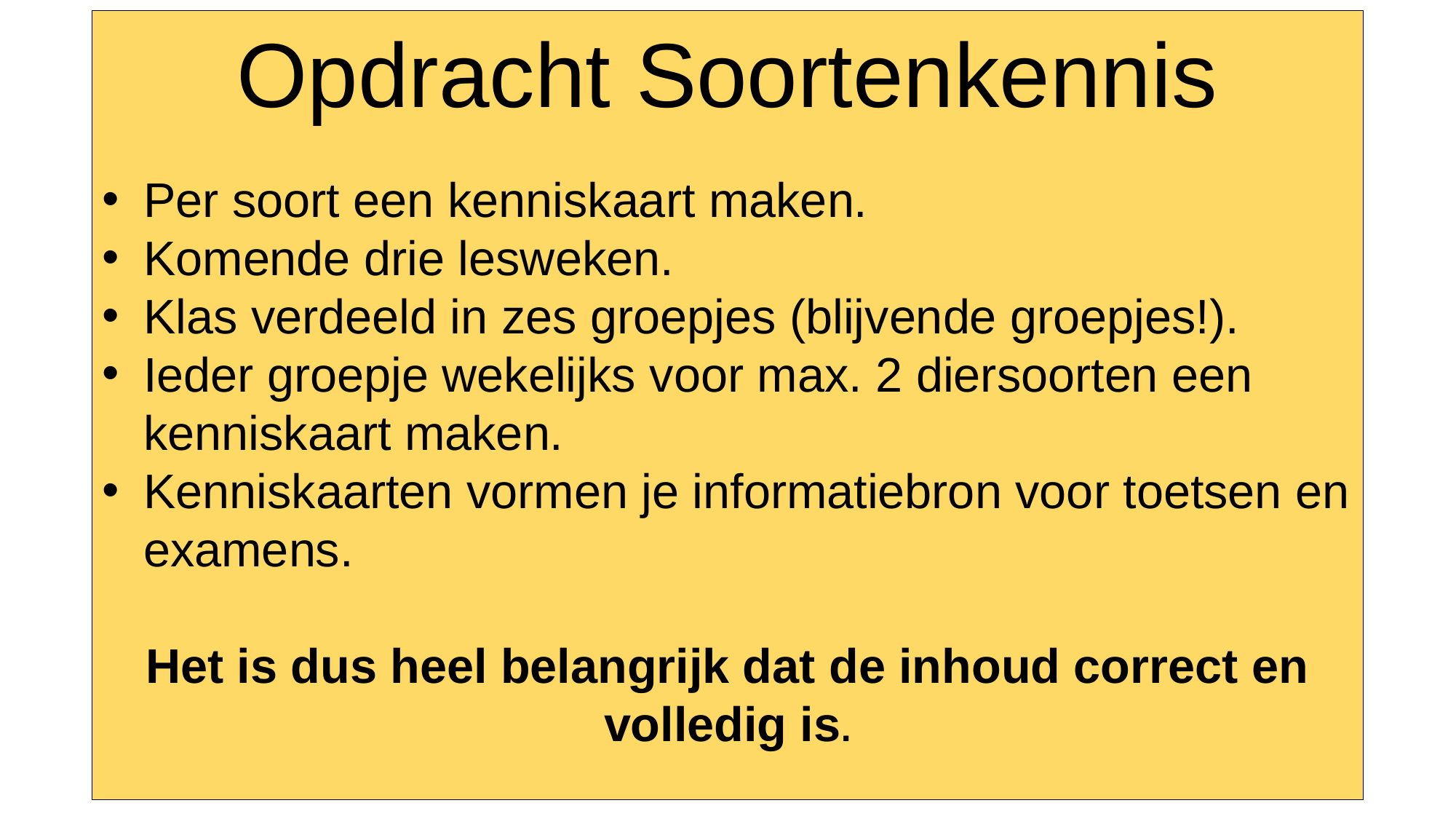

Opdracht Soortenkennis

Per soort een kenniskaart maken.
Komende drie lesweken.
Klas verdeeld in zes groepjes (blijvende groepjes!).
Ieder groepje wekelijks voor max. 2 diersoorten een kenniskaart maken.
Kenniskaarten vormen je informatiebron voor toetsen en examens.

Het is dus heel belangrijk dat de inhoud correct en volledig is.